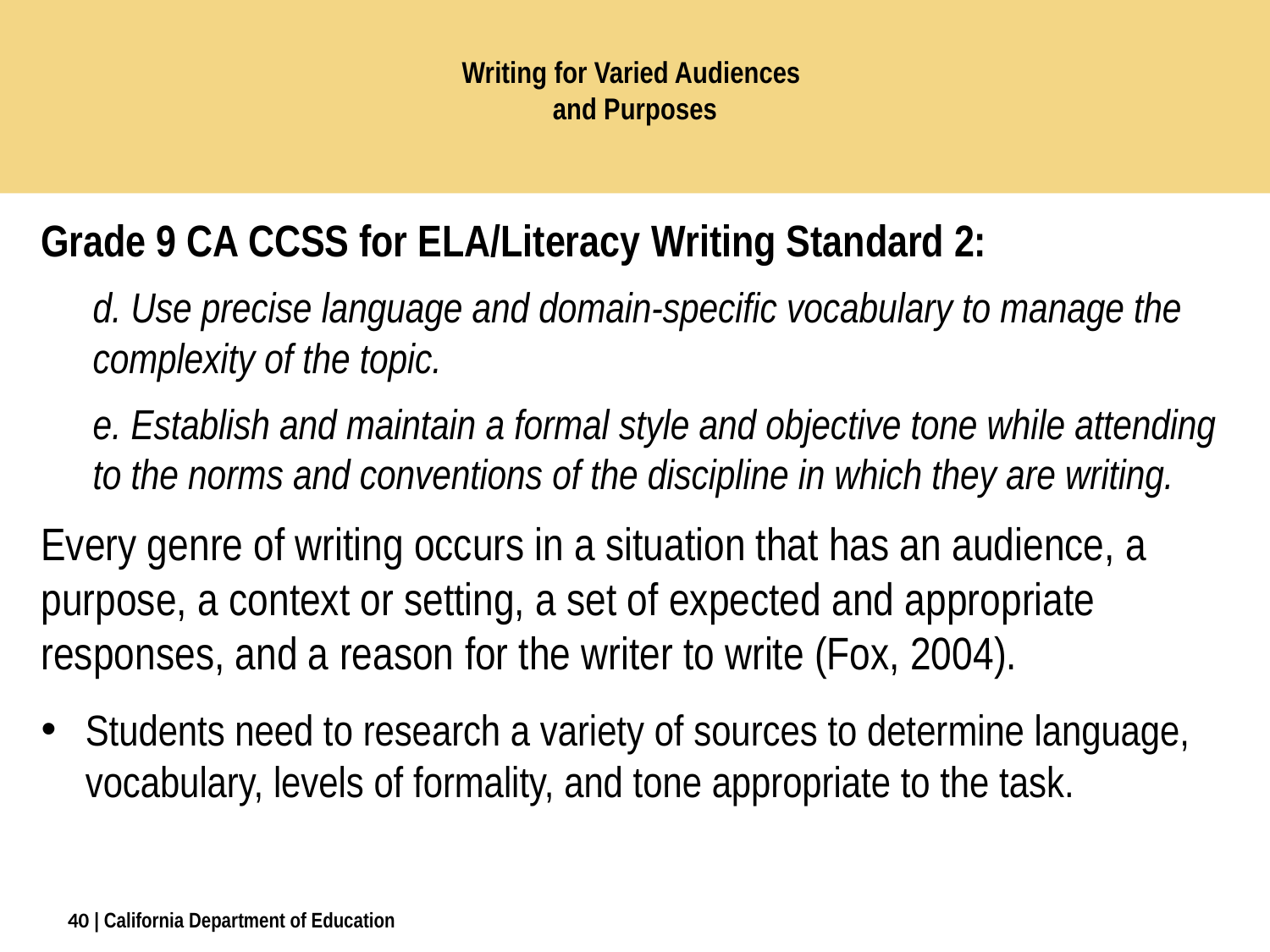

# Writing for Varied Audiences and Purposes
Grade 9 CA CCSS for ELA/Literacy Writing Standard 2:
d. Use precise language and domain-specific vocabulary to manage the complexity of the topic.
e. Establish and maintain a formal style and objective tone while attending to the norms and conventions of the discipline in which they are writing.
Every genre of writing occurs in a situation that has an audience, a purpose, a context or setting, a set of expected and appropriate responses, and a reason for the writer to write (Fox, 2004).
Students need to research a variety of sources to determine language, vocabulary, levels of formality, and tone appropriate to the task.

40
| California Department of Education